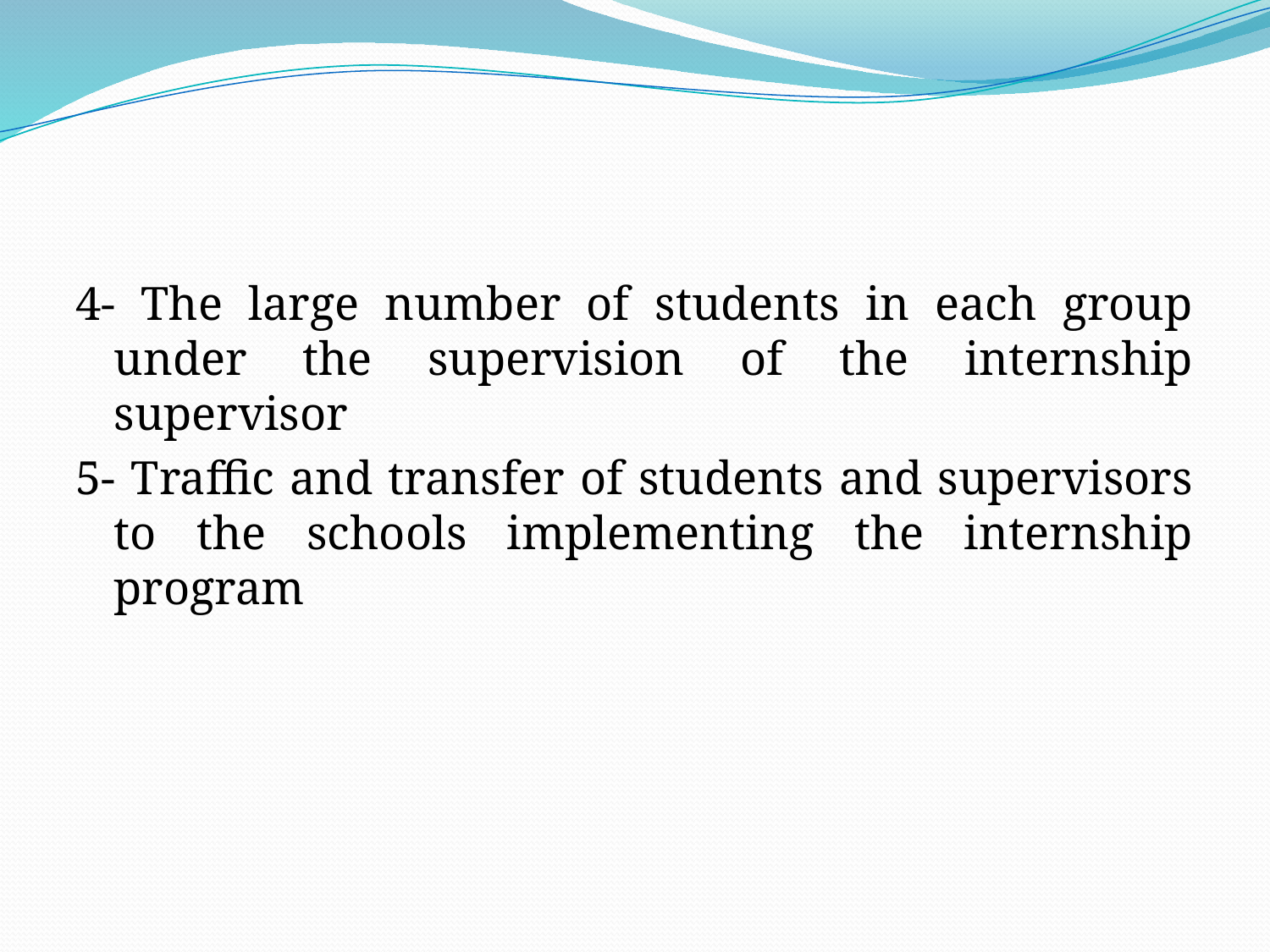

4- The large number of students in each group under the supervision of the internship supervisor
5- Traffic and transfer of students and supervisors to the schools implementing the internship program